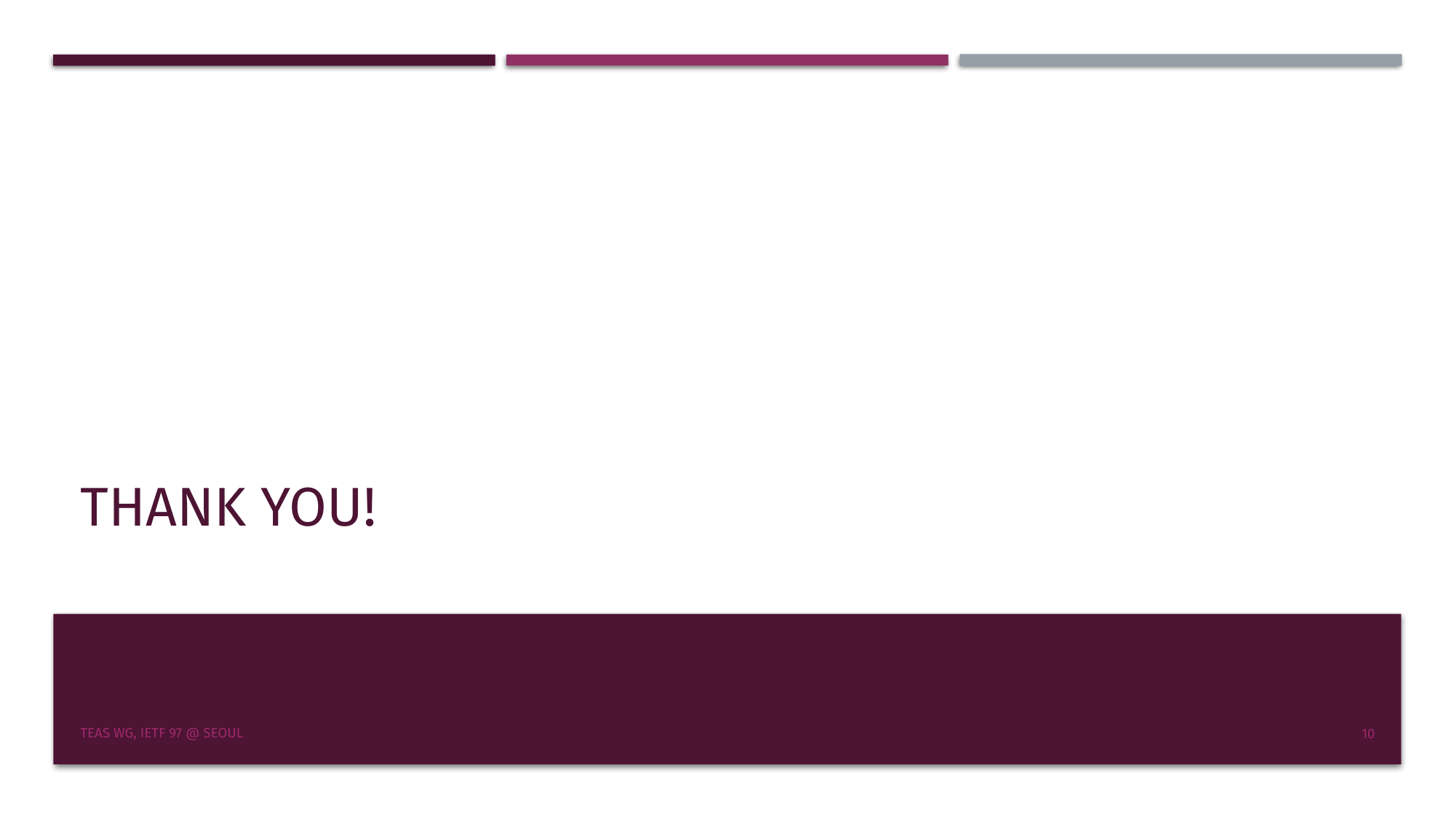

# Thank You!
TEAS WG, IETF 97 @ Seoul
10